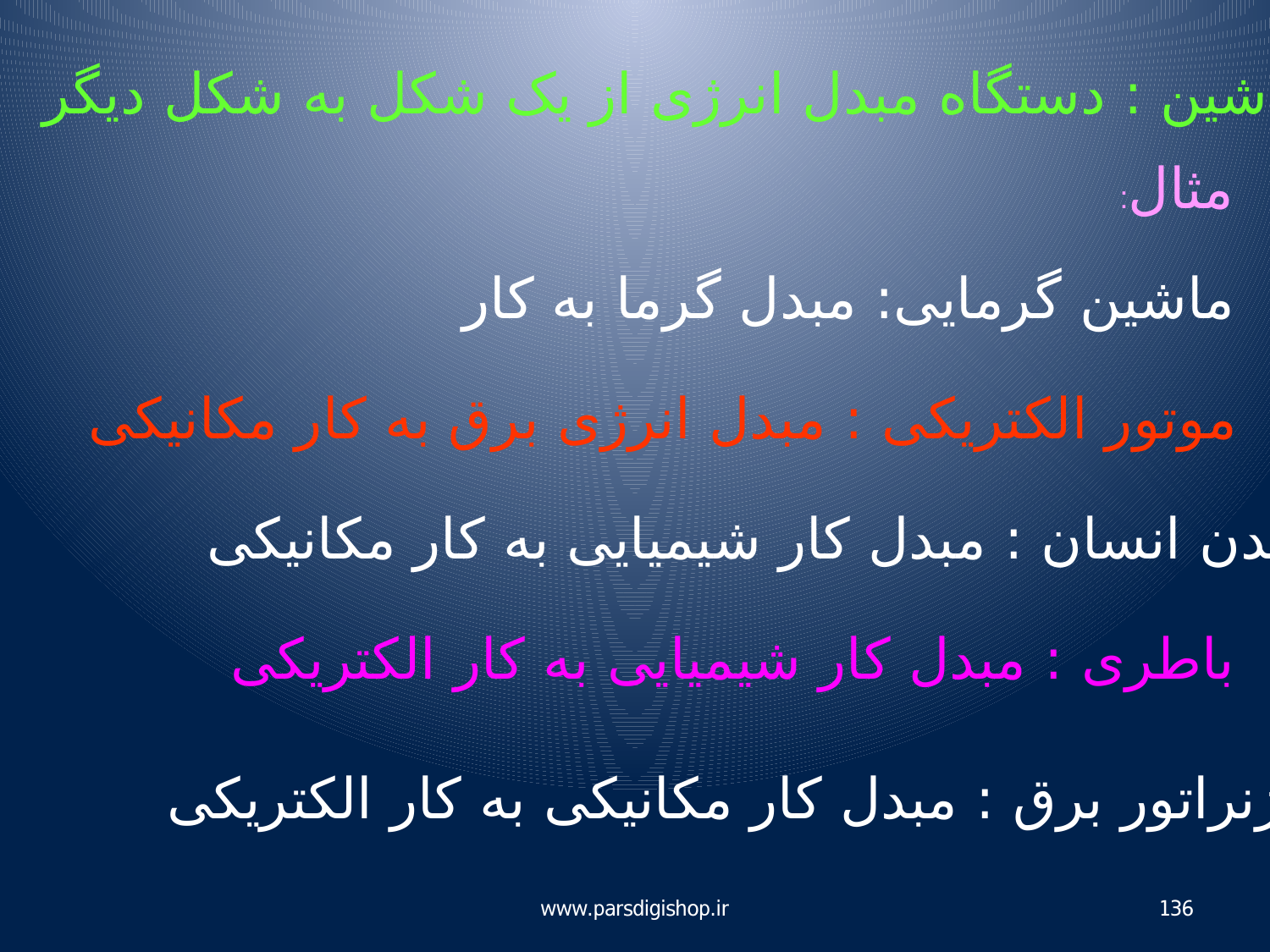

ماشین : دستگاه مبدل انرژی از یک شکل به شکل دیگر
مثال:
ماشین گرمایی: مبدل گرما به کار
موتور الکتریکی : مبدل انرژی برق به کار مکانیکی
بدن انسان : مبدل کار شیمیایی به کار مکانیکی
باطری : مبدل کار شیمیایی به کار الکتریکی
ژنراتور برق : مبدل کار مکانیکی به کار الکتریکی
www.parsdigishop.ir
136